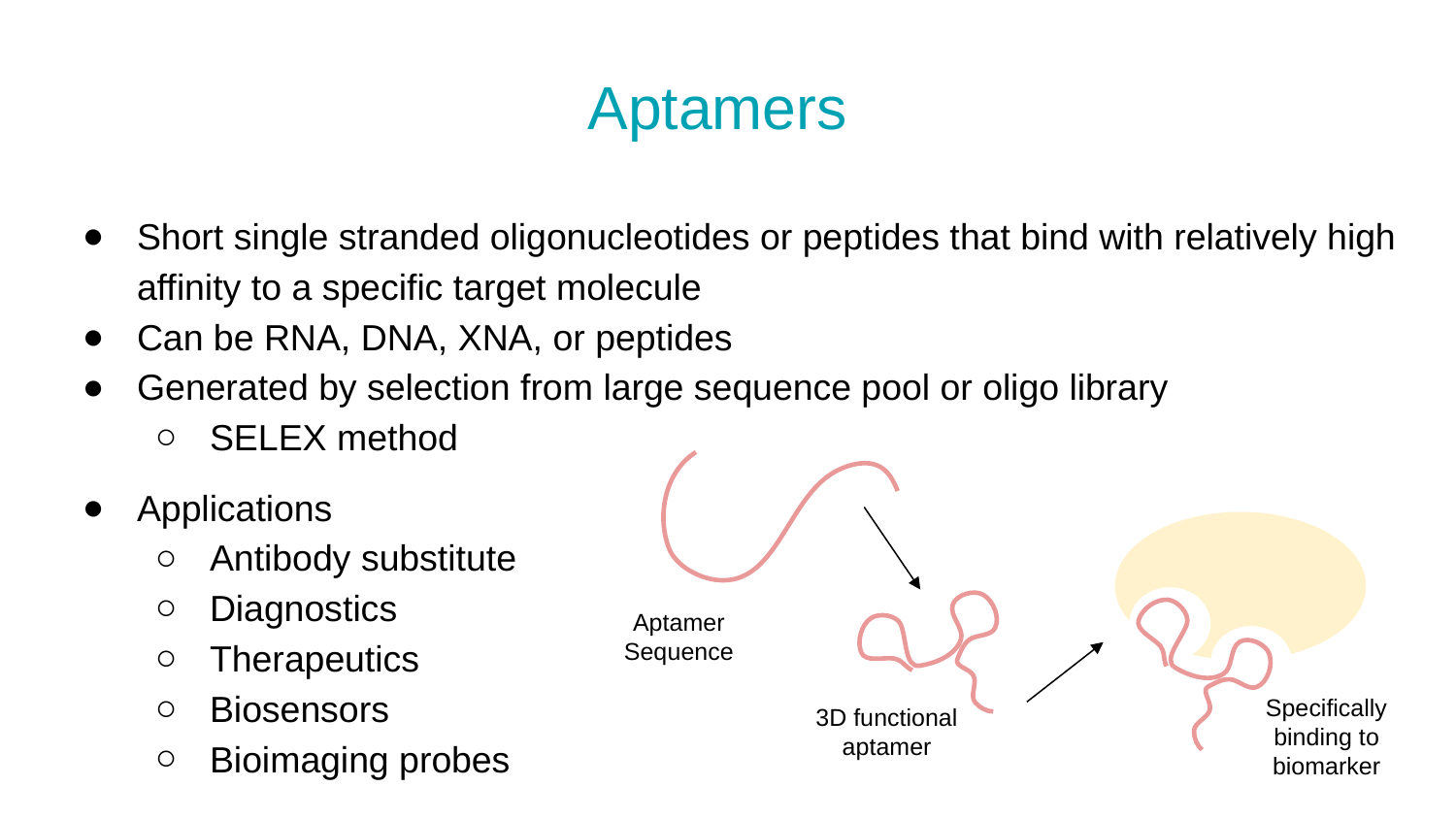

Aptamers
Short single stranded oligonucleotides or peptides that bind with relatively high affinity to a specific target molecule
Can be RNA, DNA, XNA, or peptides
Generated by selection from large sequence pool or oligo library
SELEX method
Applications
Antibody substitute
Diagnostics
Therapeutics
Biosensors
Bioimaging probes

Aptamer Sequence
Specifically binding to biomarker
3D functional aptamer